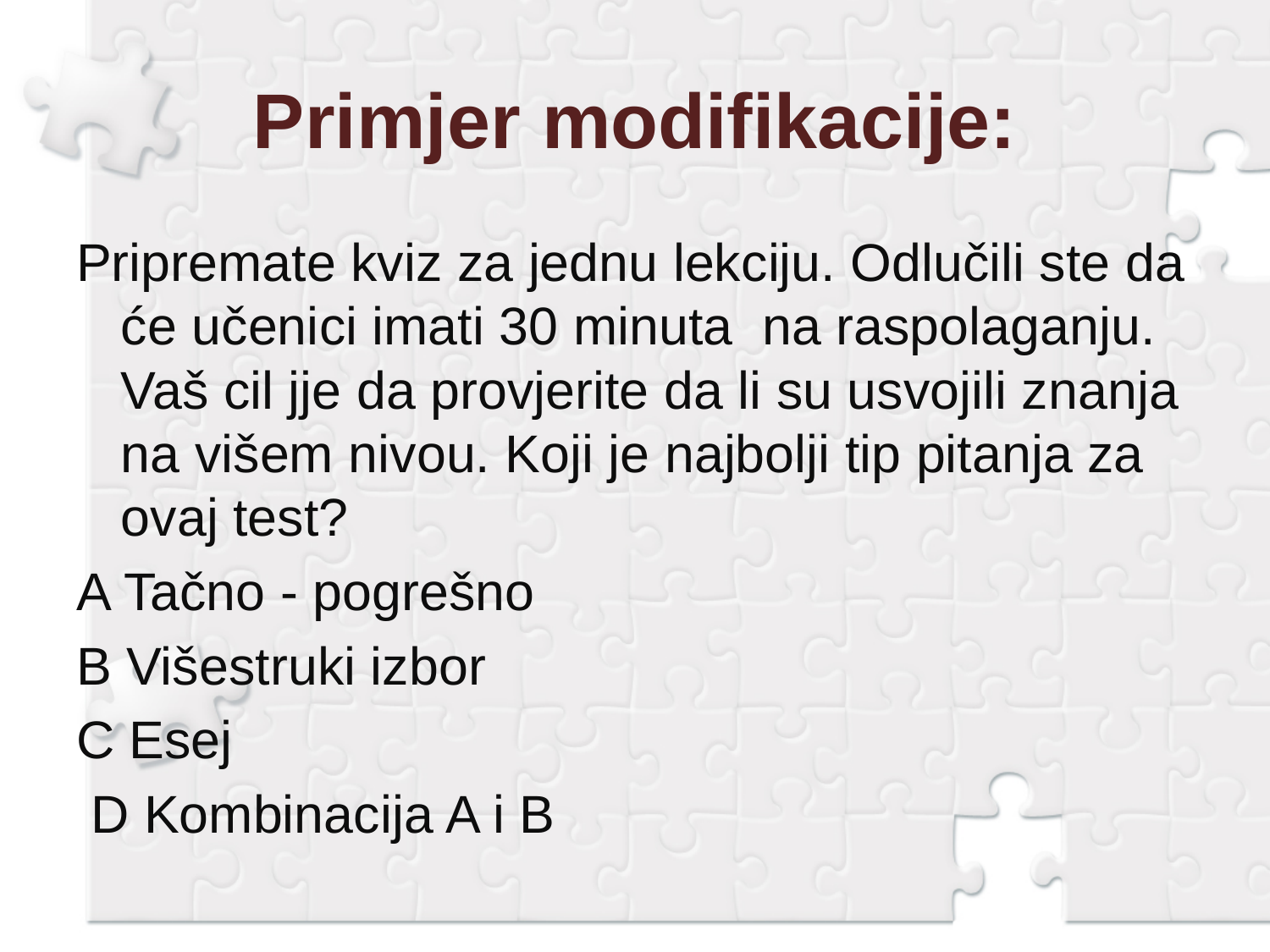

# Primjer modifikacije:
Pripremate kviz za jednu lekciju. Odlučili ste da će učenici imati 30 minuta  na raspolaganju. Vaš cil jje da provjerite da li su usvojili znanja na višem nivou. Koji je najbolji tip pitanja za ovaj test?
A Tačno - pogrešno
B Višestruki izbor
C Esej
 D Kombinacija A i B